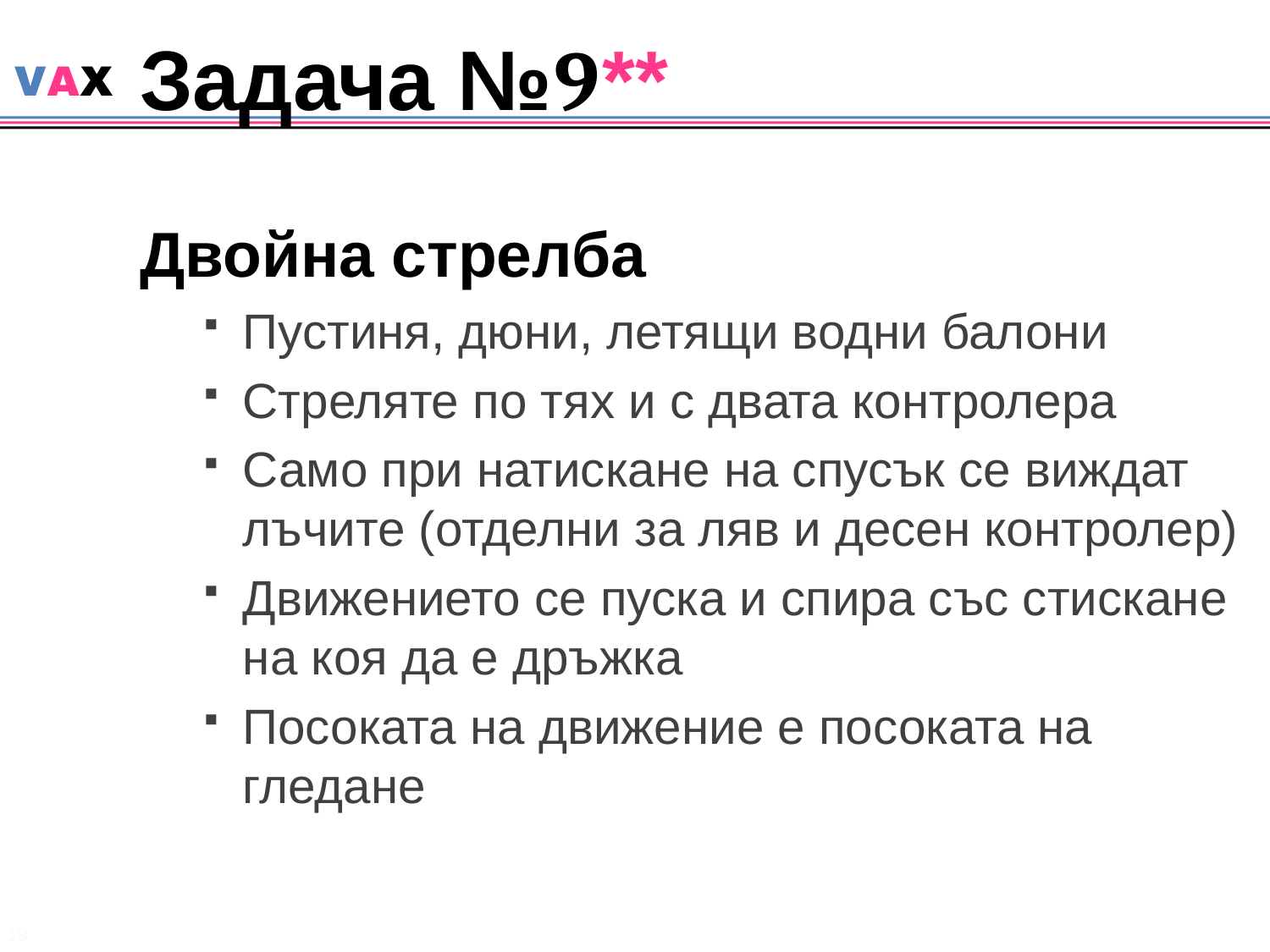

# Задача №9**
Двойна стрелба
Пустиня, дюни, летящи водни балони
Стреляте по тях и с двата контролера
Само при натискане на спусък се виждат лъчите (отделни за ляв и десен контролер)
Движението се пуска и спира със стискане на коя да е дръжка
Посоката на движение е посоката на гледане